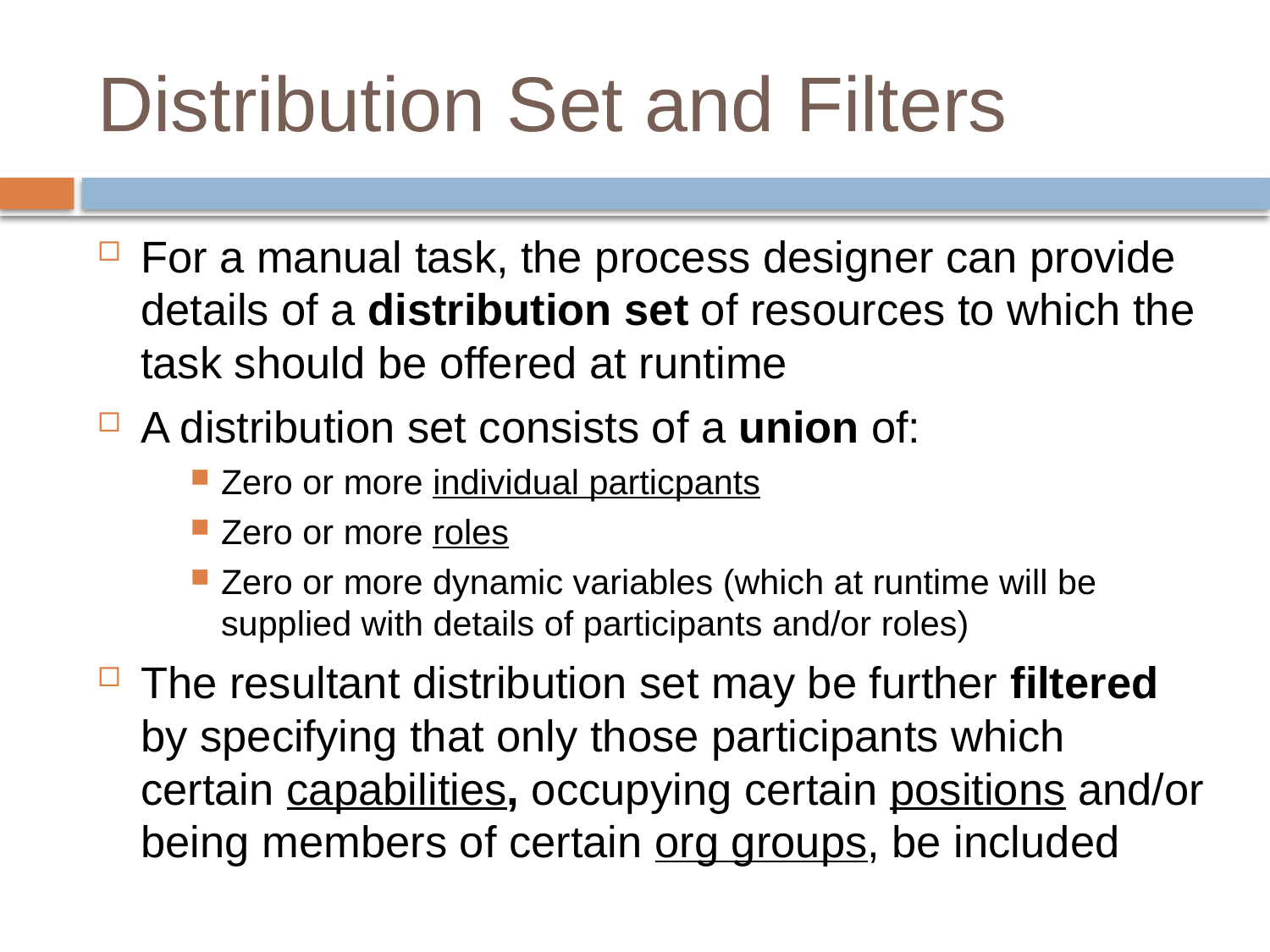

# Distribution Set and Filters
For a manual task, the process designer can provide details of a distribution set of resources to which the task should be offered at runtime
A distribution set consists of a union of:
Zero or more individual particpants
Zero or more roles
Zero or more dynamic variables (which at runtime will be supplied with details of participants and/or roles)
The resultant distribution set may be further filtered by specifying that only those participants which certain capabilities, occupying certain positions and/or being members of certain org groups, be included